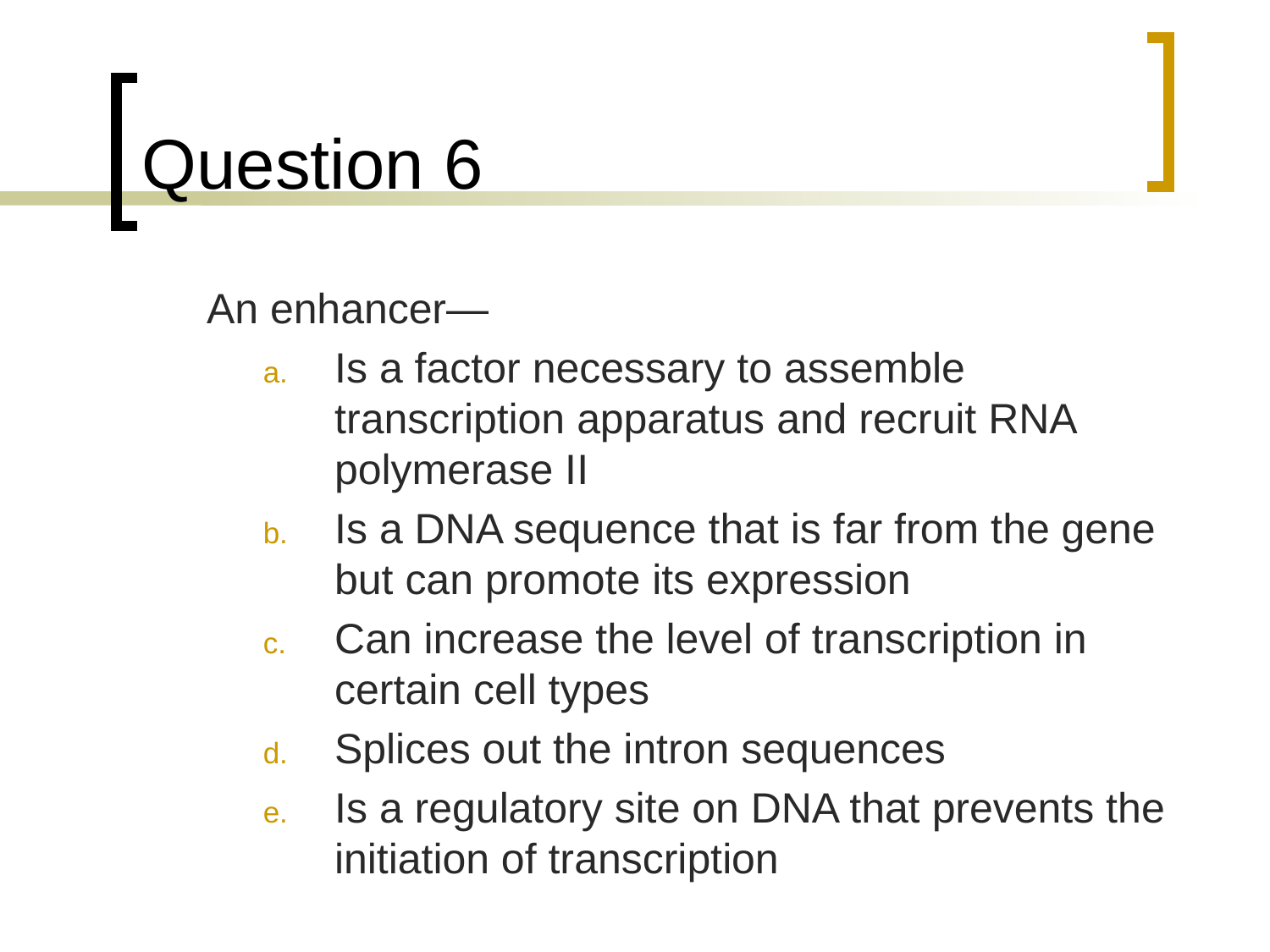

# Question 6
	An enhancer—
Is a factor necessary to assemble transcription apparatus and recruit RNA polymerase II
Is a DNA sequence that is far from the gene but can promote its expression
Can increase the level of transcription in certain cell types
Splices out the intron sequences
Is a regulatory site on DNA that prevents the initiation of transcription